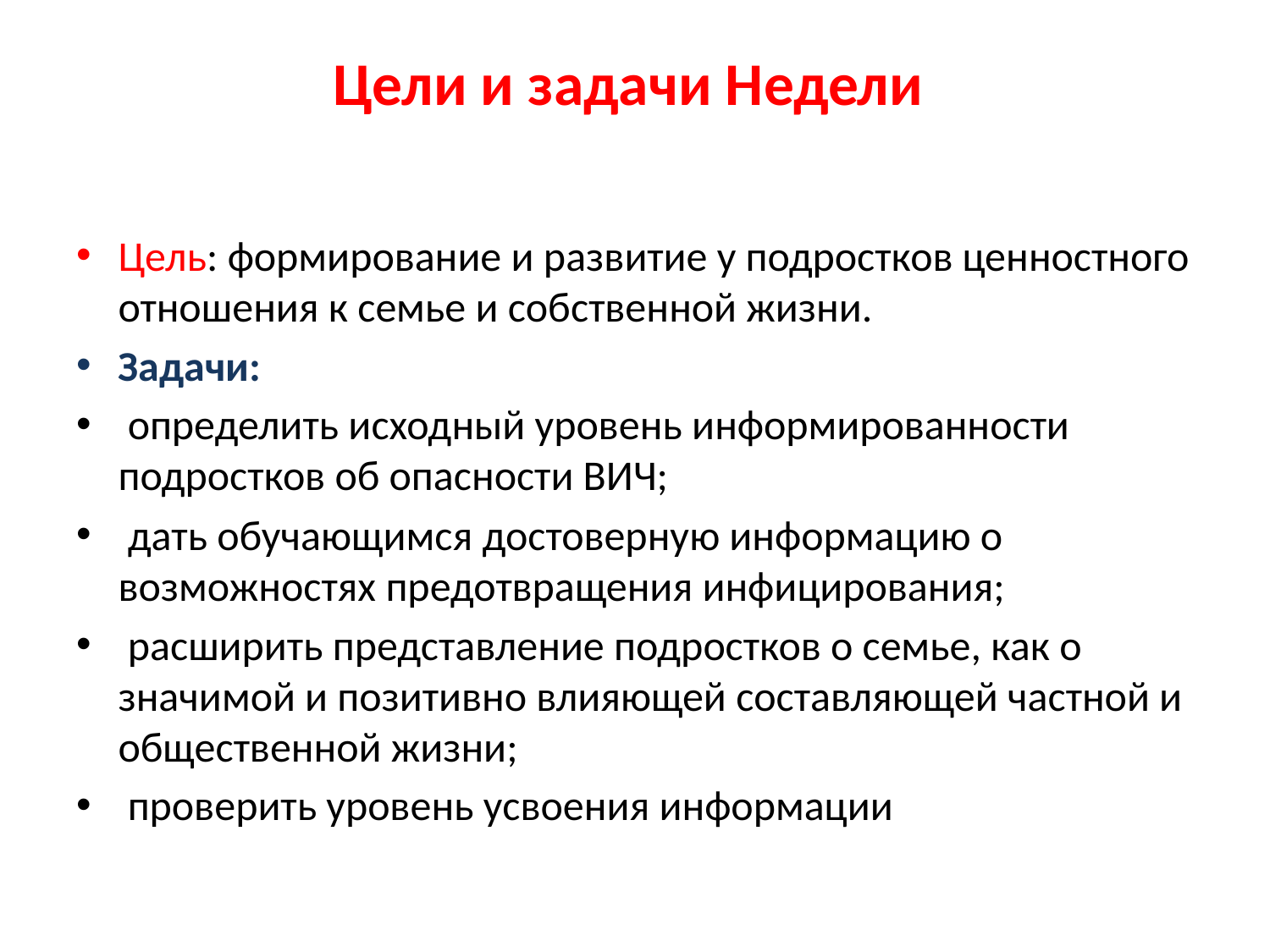

# Цели и задачи Недели
Цель: формирование и развитие у подростков ценностного отношения к семье и собственной жизни.
Задачи:
 определить исходный уровень информированности подростков об опасности ВИЧ;
 дать обучающимся достоверную информацию о возможностях предотвращения инфицирования;
 расширить представление подростков о семье, как о значимой и позитивно влияющей составляющей частной и общественной жизни;
 проверить уровень усвоения информации